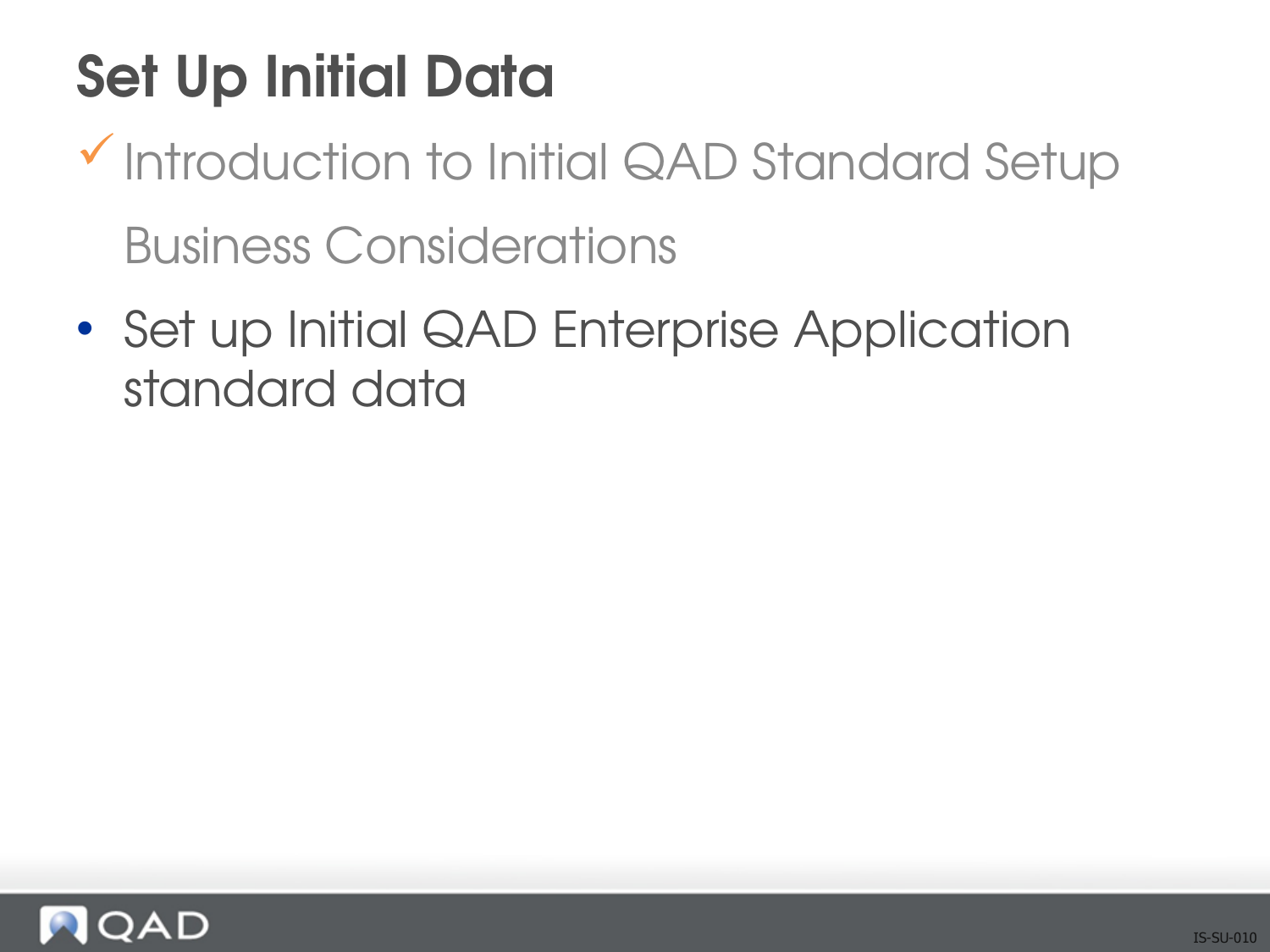

# Set Up Initial Data
Introduction to Initial QAD Standard Setup
Business Considerations
Set up Initial QAD Enterprise Application standard data
IS-SU-010